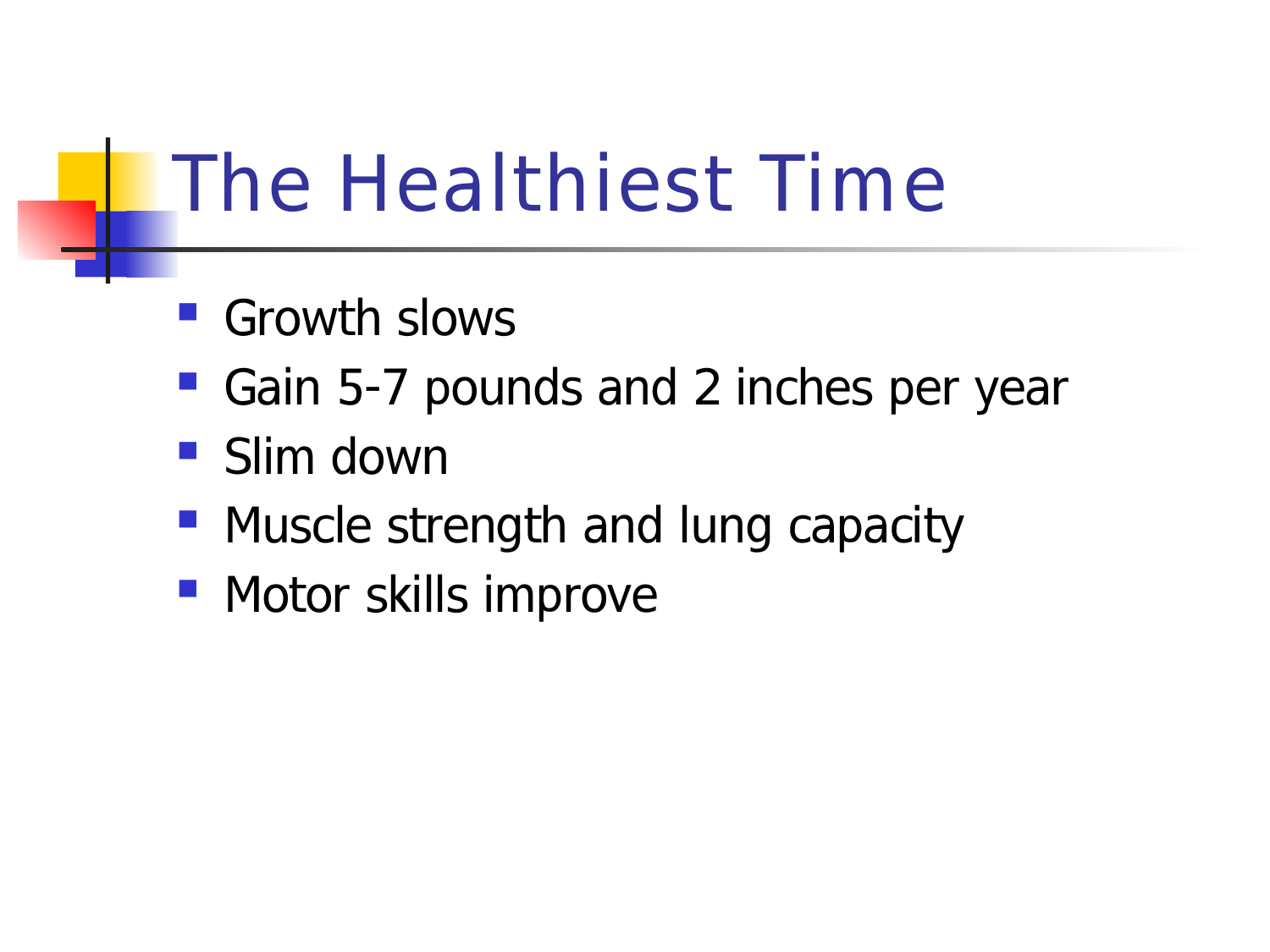

# The Healthiest Time
Growth slows
Gain 5-7 pounds and 2 inches per year
Slim down
Muscle strength and lung capacity
Motor skills improve